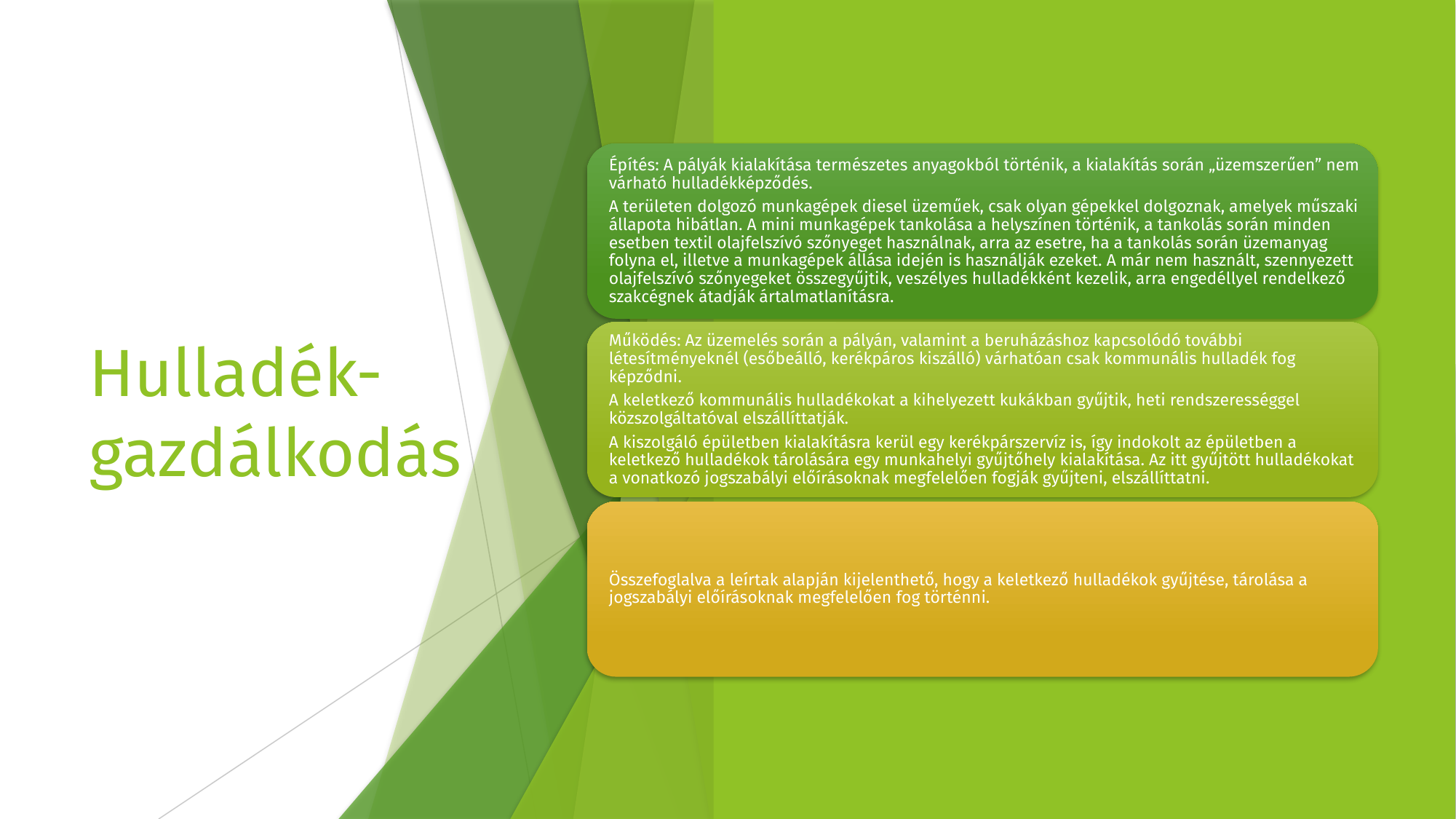

Építés: A pályák kialakítása természetes anyagokból történik, a kialakítás során „üzemszerűen” nem várható hulladékképződés.
A területen dolgozó munkagépek diesel üzeműek, csak olyan gépekkel dolgoznak, amelyek műszaki állapota hibátlan. A mini munkagépek tankolása a helyszínen történik, a tankolás során minden esetben textil olajfelszívó szőnyeget használnak, arra az esetre, ha a tankolás során üzemanyag folyna el, illetve a munkagépek állása idején is használják ezeket. A már nem használt, szennyezett olajfelszívó szőnyegeket összegyűjtik, veszélyes hulladékként kezelik, arra engedéllyel rendelkező szakcégnek átadják ártalmatlanításra.
Működés: Az üzemelés során a pályán, valamint a beruházáshoz kapcsolódó további létesítményeknél (esőbeálló, kerékpáros kiszálló) várhatóan csak kommunális hulladék fog képződni.
A keletkező kommunális hulladékokat a kihelyezett kukákban gyűjtik, heti rendszerességgel közszolgáltatóval elszállíttatják.
A kiszolgáló épületben kialakításra kerül egy kerékpárszervíz is, így indokolt az épületben a keletkező hulladékok tárolására egy munkahelyi gyűjtőhely kialakítása. Az itt gyűjtött hulladékokat a vonatkozó jogszabályi előírásoknak megfelelően fogják gyűjteni, elszállíttatni.
Összefoglalva a leírtak alapján kijelenthető, hogy a keletkező hulladékok gyűjtése, tárolása a jogszabályi előírásoknak megfelelően fog történni.
# Hulladék-gazdálkodás